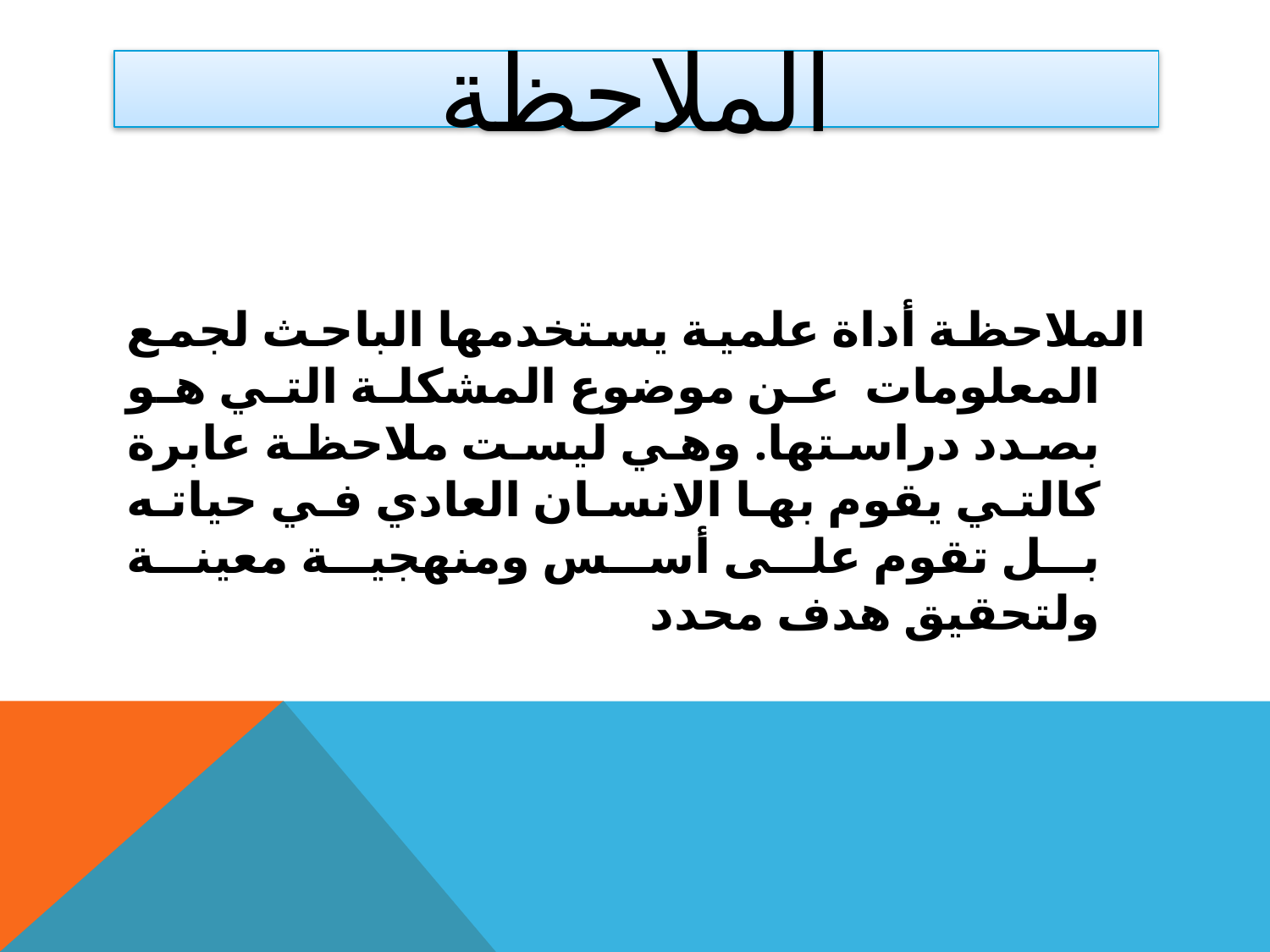

# الملاحظة

الملاحظة أداة علمية يستخدمها الباحث لجمع المعلومات  عن موضوع المشكلة التي هو بصدد دراستها. وهي ليست ملاحظة عابرة كالتي يقوم بها الانسان العادي في حياته بل تقوم على أسس ومنهجية معينة ولتحقيق هدف محدد